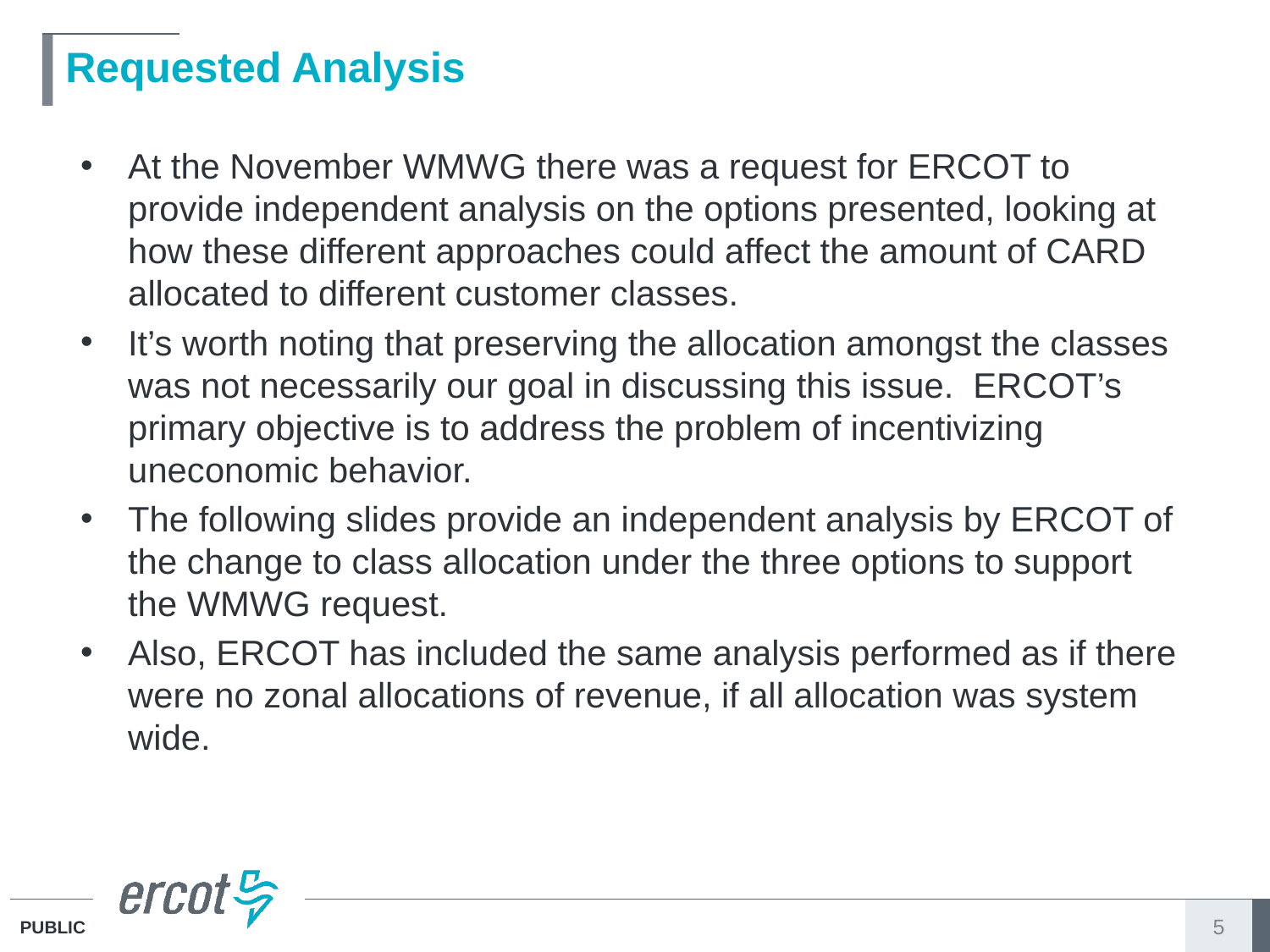

# Requested Analysis
At the November WMWG there was a request for ERCOT to provide independent analysis on the options presented, looking at how these different approaches could affect the amount of CARD allocated to different customer classes.
It’s worth noting that preserving the allocation amongst the classes was not necessarily our goal in discussing this issue.  ERCOT’s  primary objective is to address the problem of incentivizing uneconomic behavior.
The following slides provide an independent analysis by ERCOT of the change to class allocation under the three options to support the WMWG request.
Also, ERCOT has included the same analysis performed as if there were no zonal allocations of revenue, if all allocation was system wide.
5